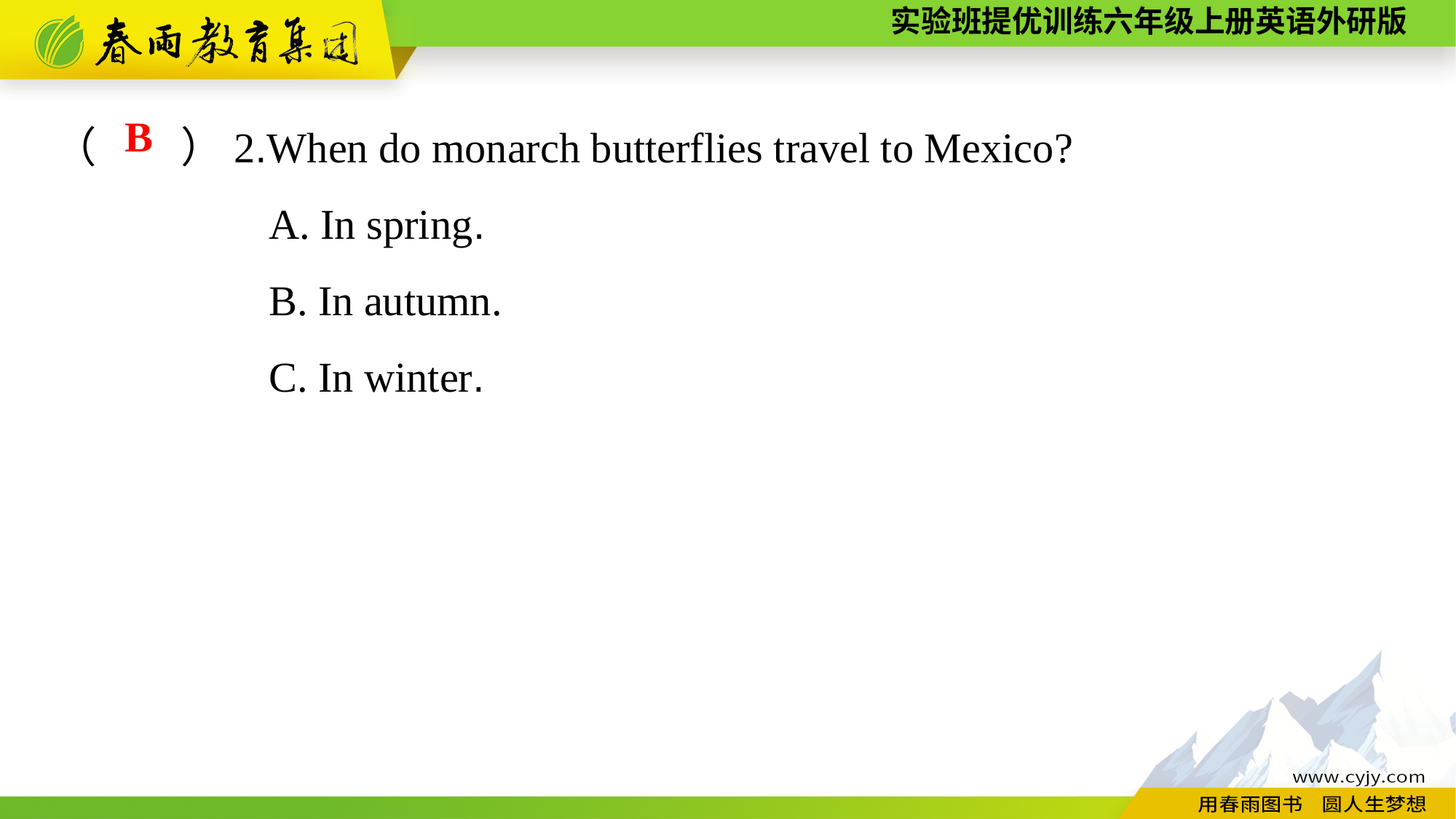

（　　）2.When do monarch butterflies travel to Mexico?
A. In spring.
B. In autumn.
C. In winter.
B